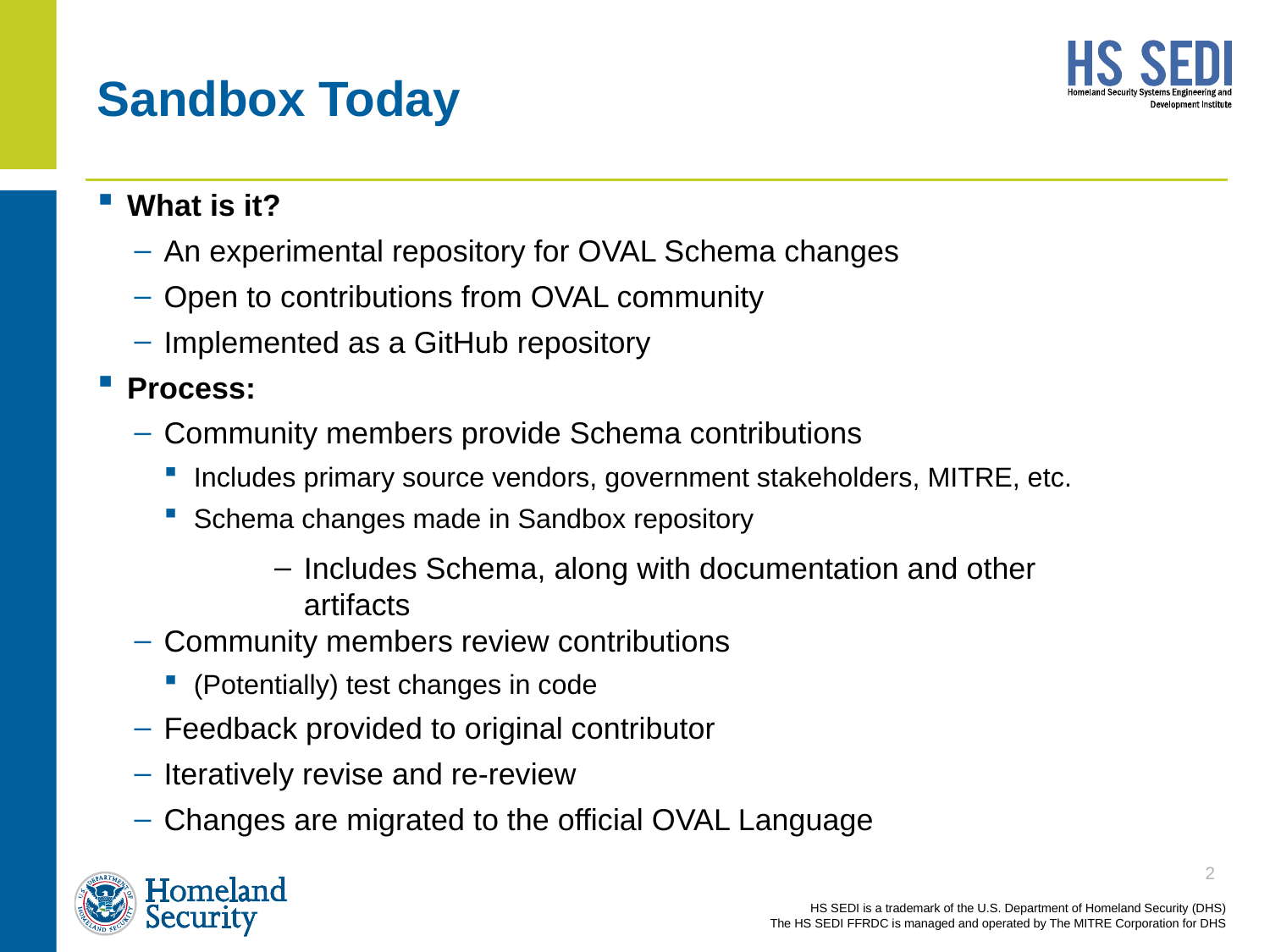

# Sandbox Today
What is it?
An experimental repository for OVAL Schema changes
Open to contributions from OVAL community
Implemented as a GitHub repository
Process:
Community members provide Schema contributions
Includes primary source vendors, government stakeholders, MITRE, etc.
Schema changes made in Sandbox repository
Includes Schema, along with documentation and other artifacts
Community members review contributions
(Potentially) test changes in code
Feedback provided to original contributor
Iteratively revise and re-review
Changes are migrated to the official OVAL Language
2